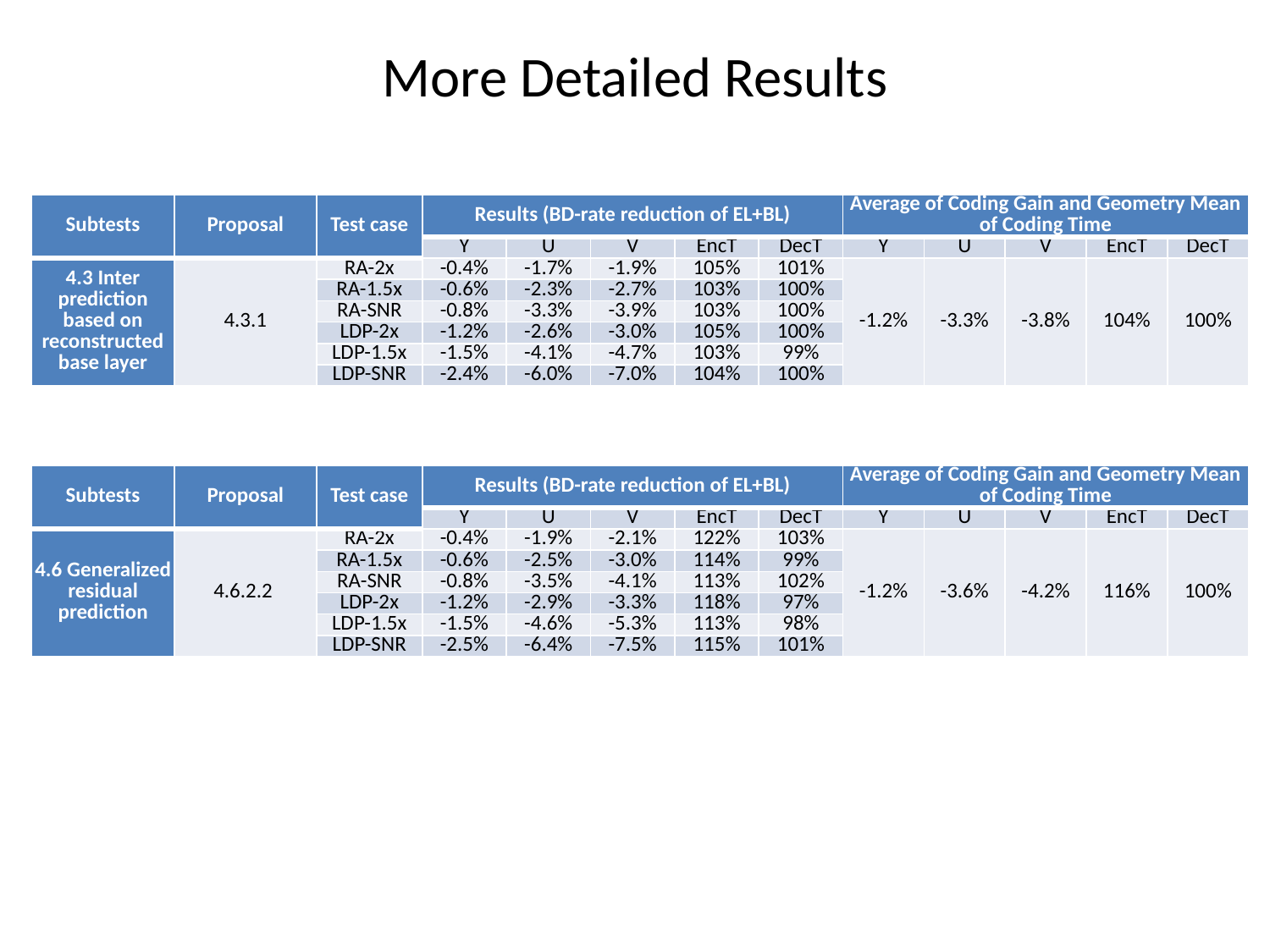

# More Detailed Results
| Subtests | Proposal | Test case | Results (BD-rate reduction of EL+BL) |  |  |  |  | Average of Coding Gain and Geometry Mean of Coding Time |  |  |  |  |
| --- | --- | --- | --- | --- | --- | --- | --- | --- | --- | --- | --- | --- |
|  |  |  | Y | U | V | EncT | DecT | Y | U | V | EncT | DecT |
| 4.3 Inter prediction based on reconstructed base layer | 4.3.1 | RA-2x | -0.4% | -1.7% | -1.9% | 105% | 101% | -1.2% | -3.3% | -3.8% | 104% | 100% |
|  |  | RA-1.5x | -0.6% | -2.3% | -2.7% | 103% | 100% |  |  |  |  |  |
|  |  | RA-SNR | -0.8% | -3.3% | -3.9% | 103% | 100% |  |  |  |  |  |
|  |  | LDP-2x | -1.2% | -2.6% | -3.0% | 105% | 100% |  |  |  |  |  |
|  |  | LDP-1.5x | -1.5% | -4.1% | -4.7% | 103% | 99% |  |  |  |  |  |
|  |  | LDP-SNR | -2.4% | -6.0% | -7.0% | 104% | 100% |  |  |  |  |  |
| Subtests | Proposal | Test case | Results (BD-rate reduction of EL+BL) |  |  |  |  | Average of Coding Gain and Geometry Mean of Coding Time |  |  |  |  |
| --- | --- | --- | --- | --- | --- | --- | --- | --- | --- | --- | --- | --- |
|  |  |  | Y | U | V | EncT | DecT | Y | U | V | EncT | DecT |
| 4.6 Generalized residual prediction | 4.6.2.2 | RA-2x | -0.4% | -1.9% | -2.1% | 122% | 103% | -1.2% | -3.6% | -4.2% | 116% | 100% |
|  |  | RA-1.5x | -0.6% | -2.5% | -3.0% | 114% | 99% |  |  |  |  |  |
|  |  | RA-SNR | -0.8% | -3.5% | -4.1% | 113% | 102% |  |  |  |  |  |
|  |  | LDP-2x | -1.2% | -2.9% | -3.3% | 118% | 97% |  |  |  |  |  |
|  |  | LDP-1.5x | -1.5% | -4.6% | -5.3% | 113% | 98% |  |  |  |  |  |
|  |  | LDP-SNR | -2.5% | -6.4% | -7.5% | 115% | 101% |  |  |  |  |  |